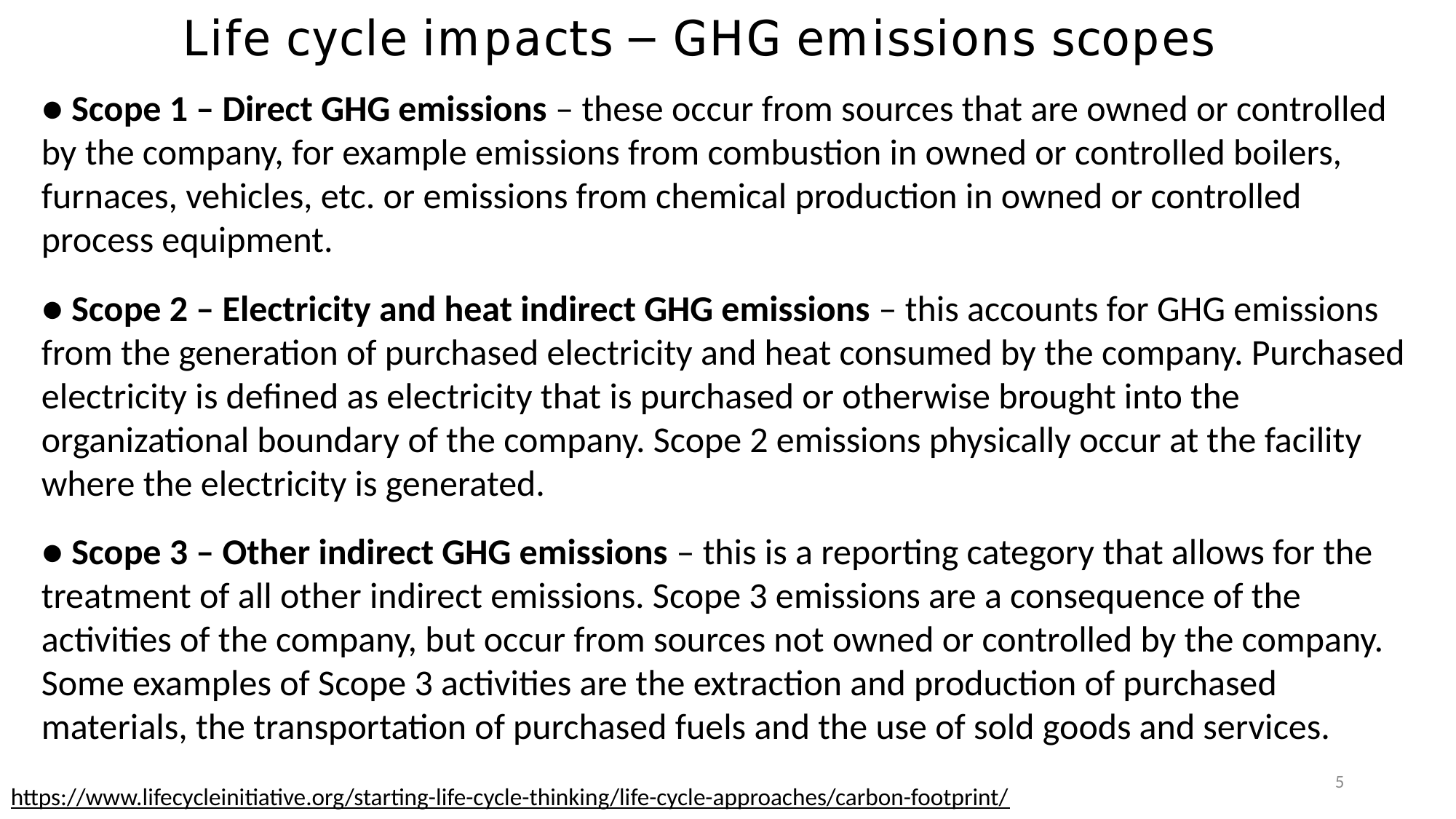

Life cycle impacts – GHG emissions scopes
● Scope 1 – Direct GHG emissions – these occur from sources that are owned or controlled by the company, for example emissions from combustion in owned or controlled boilers, furnaces, vehicles, etc. or emissions from chemical production in owned or controlled process equipment.

● Scope 2 – Electricity and heat indirect GHG emissions – this accounts for GHG emissions from the generation of purchased electricity and heat consumed by the company. Purchased electricity is defined as electricity that is purchased or otherwise brought into the organizational boundary of the company. Scope 2 emissions physically occur at the facility where the electricity is generated.

● Scope 3 – Other indirect GHG emissions – this is a reporting category that allows for the treatment of all other indirect emissions. Scope 3 emissions are a consequence of the activities of the company, but occur from sources not owned or controlled by the company. Some examples of Scope 3 activities are the extraction and production of purchased materials, the transportation of purchased fuels and the use of sold goods and services.
5
https://www.lifecycleinitiative.org/starting-life-cycle-thinking/life-cycle-approaches/carbon-footprint/